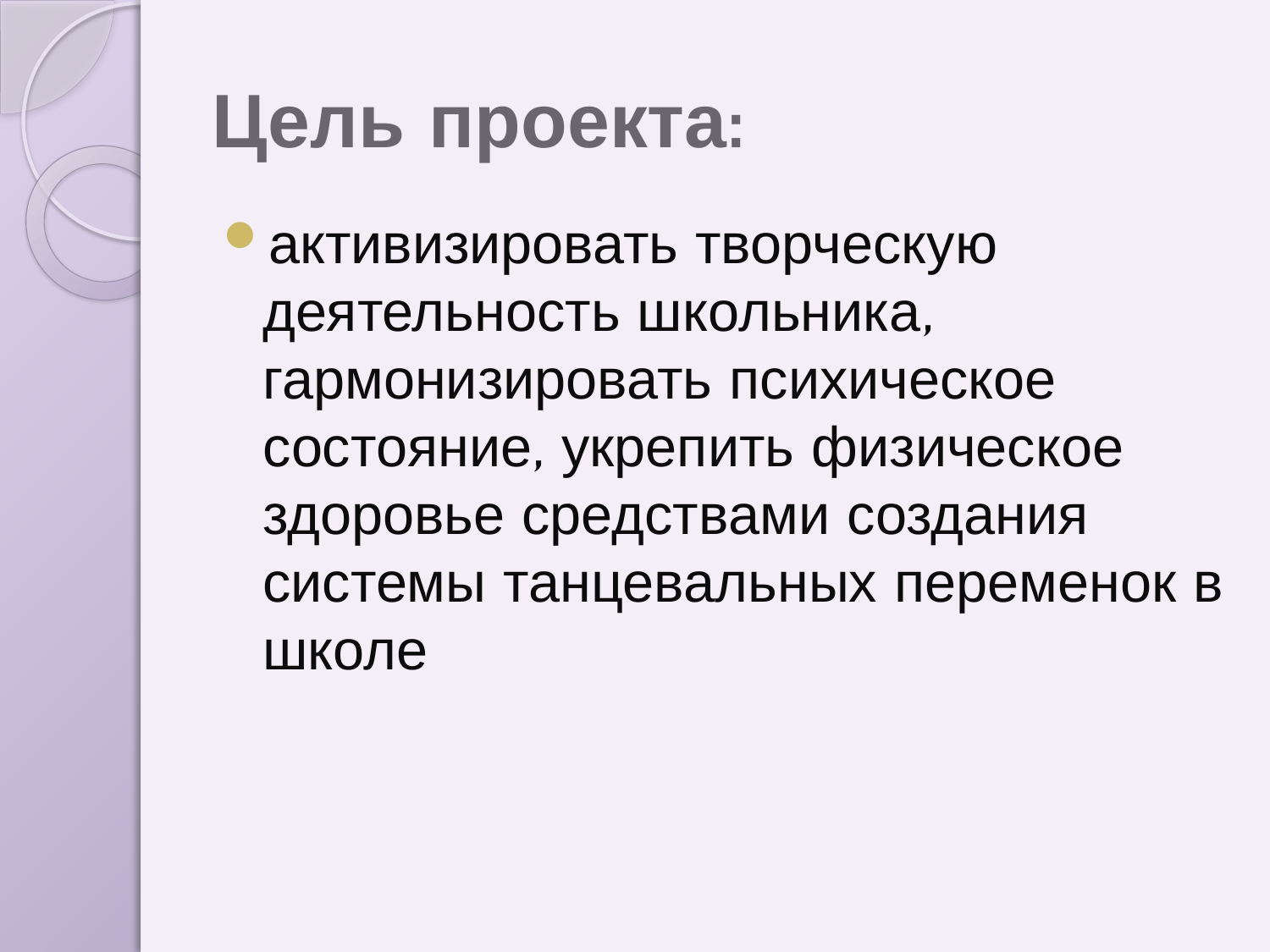

# Цель проекта:
активизировать творческую деятельность школьника, гармонизировать психическое состояние, укрепить физическое здоровье средствами создания системы танцевальных переменок в школе